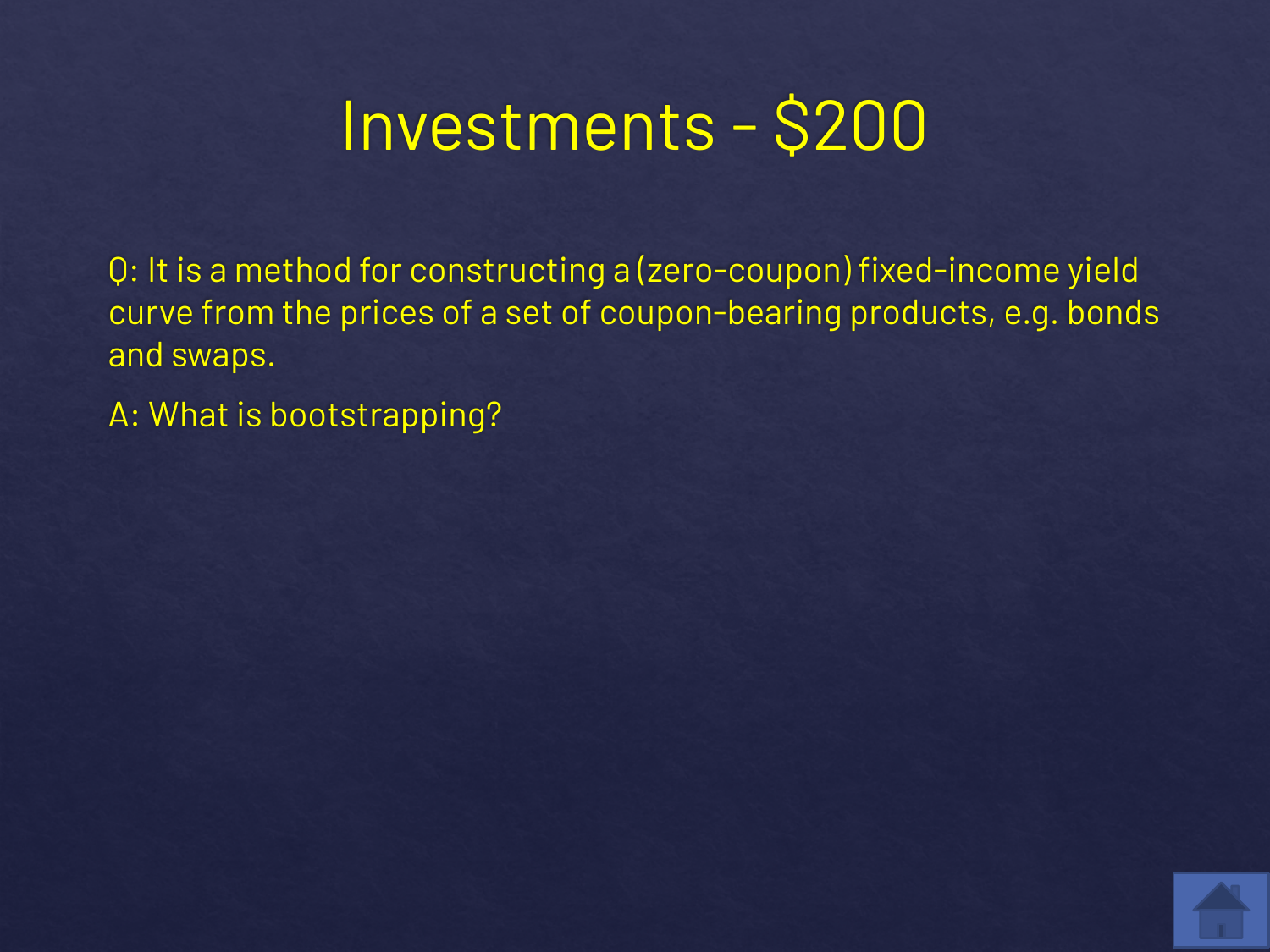

# Investments - $200
Q: It is a method for constructing a (zero-coupon) fixed-income yield curve from the prices of a set of coupon-bearing products, e.g. bonds and swaps.
A: What is bootstrapping?